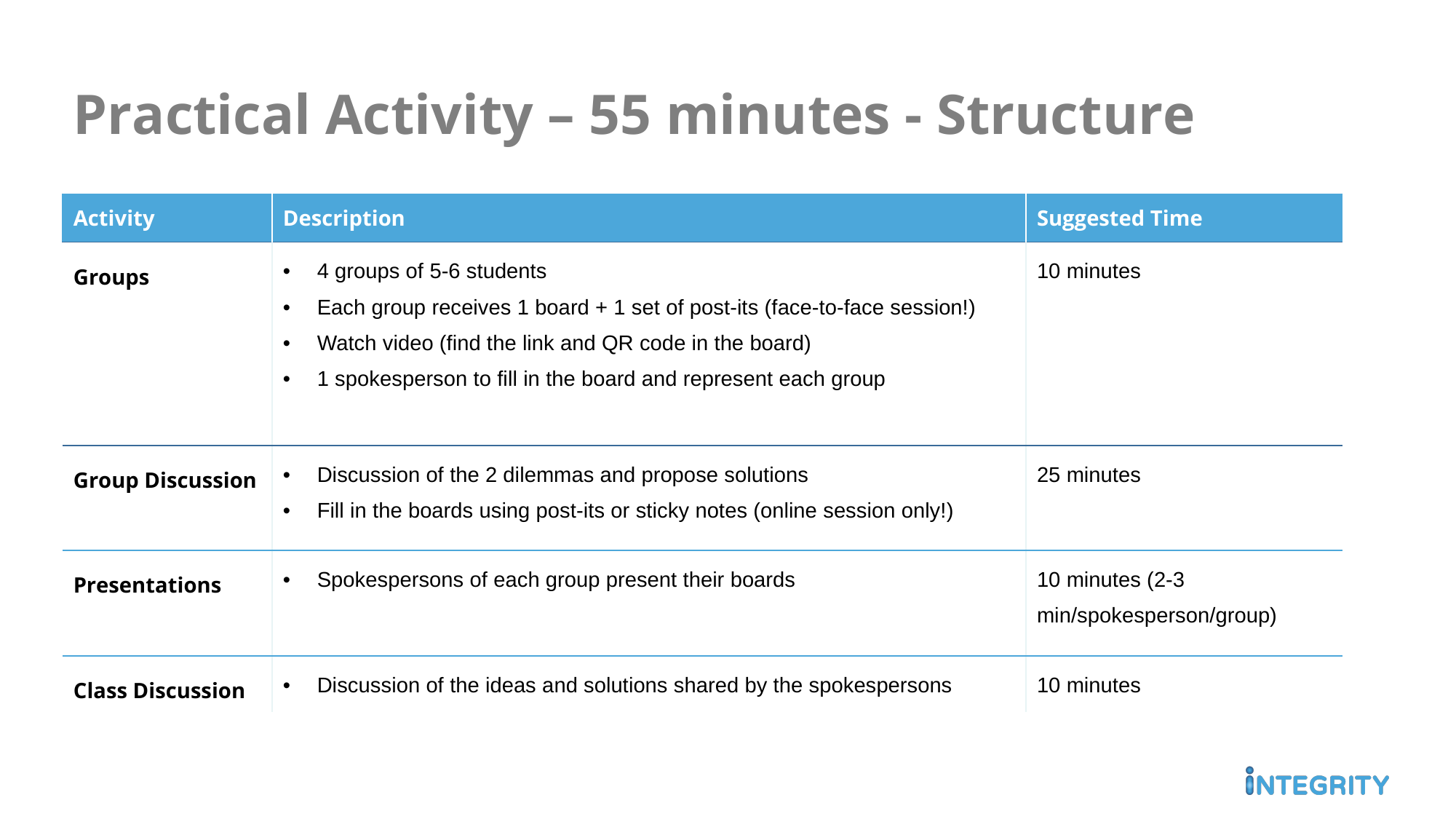

# Practical Activity – 55 minutes - Structure
| Activity | Description | Suggested Time |
| --- | --- | --- |
| Groups | 4 groups of 5-6 students Each group receives 1 board + 1 set of post-its (face-to-face session!) Watch video (find the link and QR code in the board) 1 spokesperson to fill in the board and represent each group | 10 minutes |
| Group Discussion | Discussion of the 2 dilemmas and propose solutions Fill in the boards using post-its or sticky notes (online session only!) | 25 minutes |
| Presentations | Spokespersons of each group present their boards | 10 minutes (2-3 min/spokesperson/group) |
| Class Discussion | Discussion of the ideas and solutions shared by the spokespersons | 10 minutes |